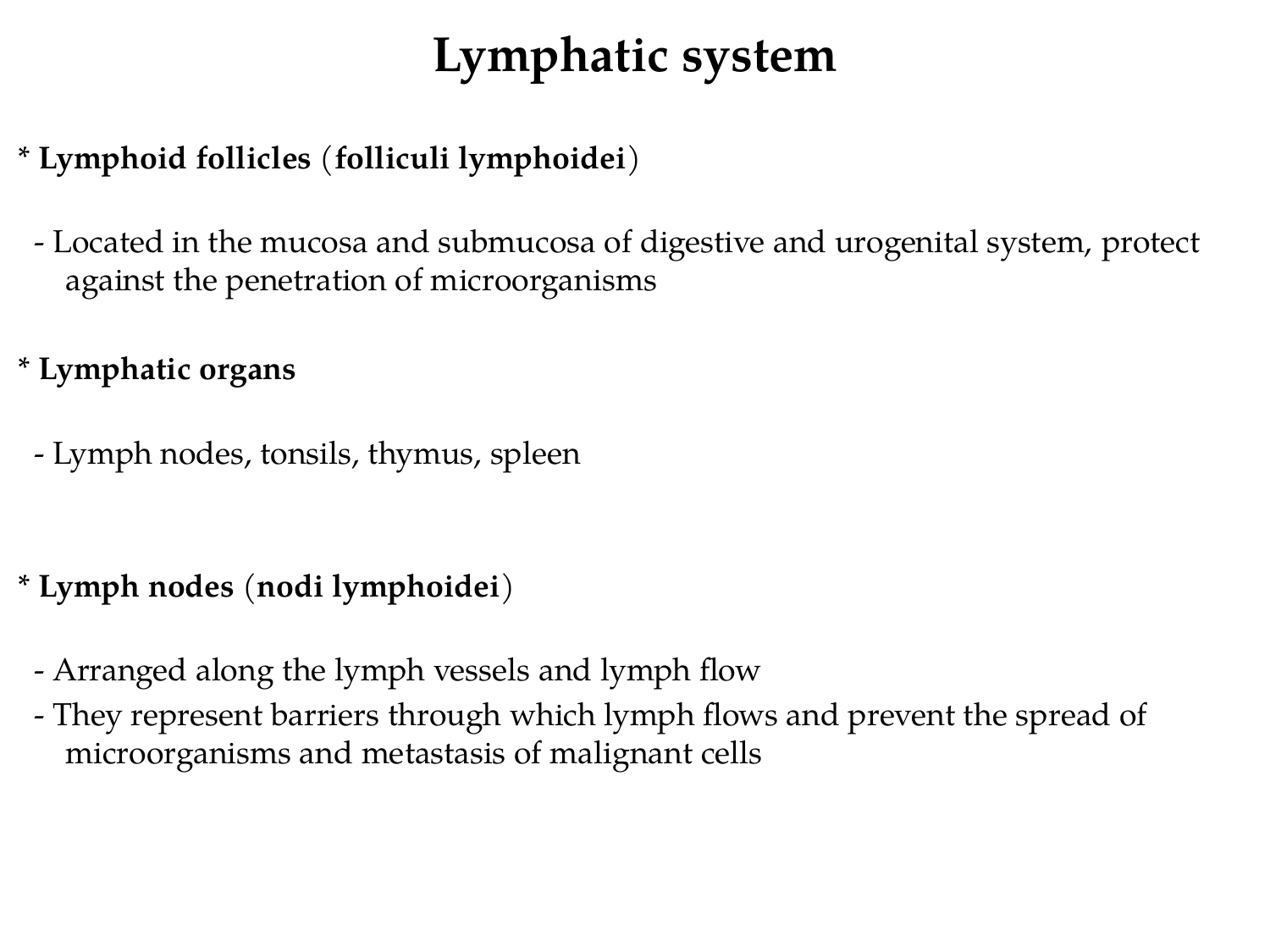

Lymphatic system

* Lymphoid follicles (folliculi lymphoidei)

  - Located in the mucosa and submucosa of digestive and urogenital system, protect against the penetration of microorganisms

* Lymphatic organs

  - Lymph nodes, tonsils, thymus, spleen

* Lymph nodes (nodi lymphoidei)

  - Arranged along the lymph vessels and lymph flow
  - They represent barriers through which lymph flows and prevent the spread of microorganisms and metastasis of malignant cells